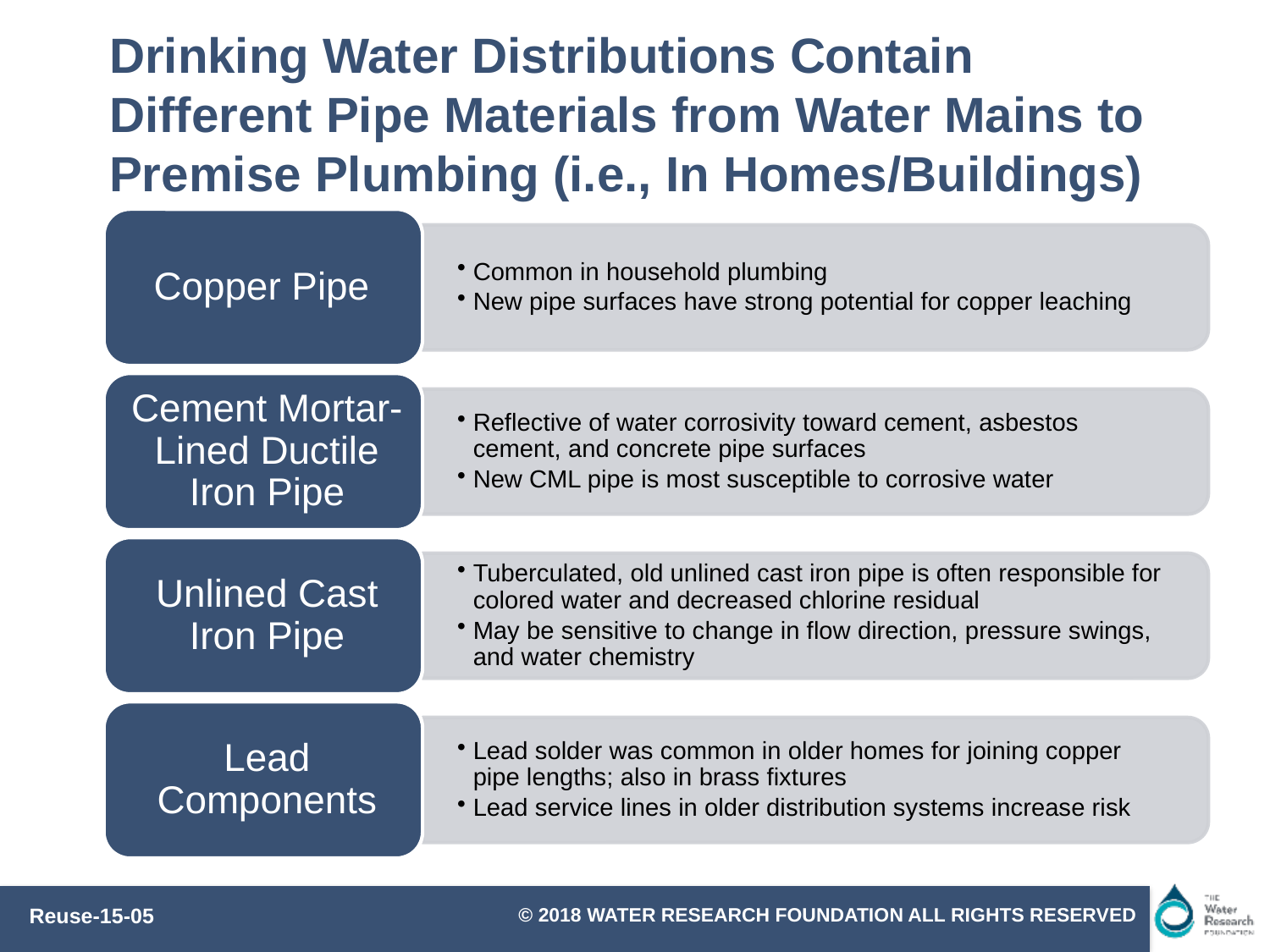

# Drinking Water Distributions Contain Different Pipe Materials from Water Mains to Premise Plumbing (i.e., In Homes/Buildings)
Common in household plumbing
New pipe surfaces have strong potential for copper leaching
Copper Pipe
Reflective of water corrosivity toward cement, asbestos cement, and concrete pipe surfaces
New CML pipe is most susceptible to corrosive water
Cement Mortar-Lined Ductile Iron Pipe
Tuberculated, old unlined cast iron pipe is often responsible for colored water and decreased chlorine residual
May be sensitive to change in flow direction, pressure swings, and water chemistry
Unlined Cast Iron Pipe
Lead solder was common in older homes for joining copper pipe lengths; also in brass fixtures
Lead service lines in older distribution systems increase risk
Lead Components